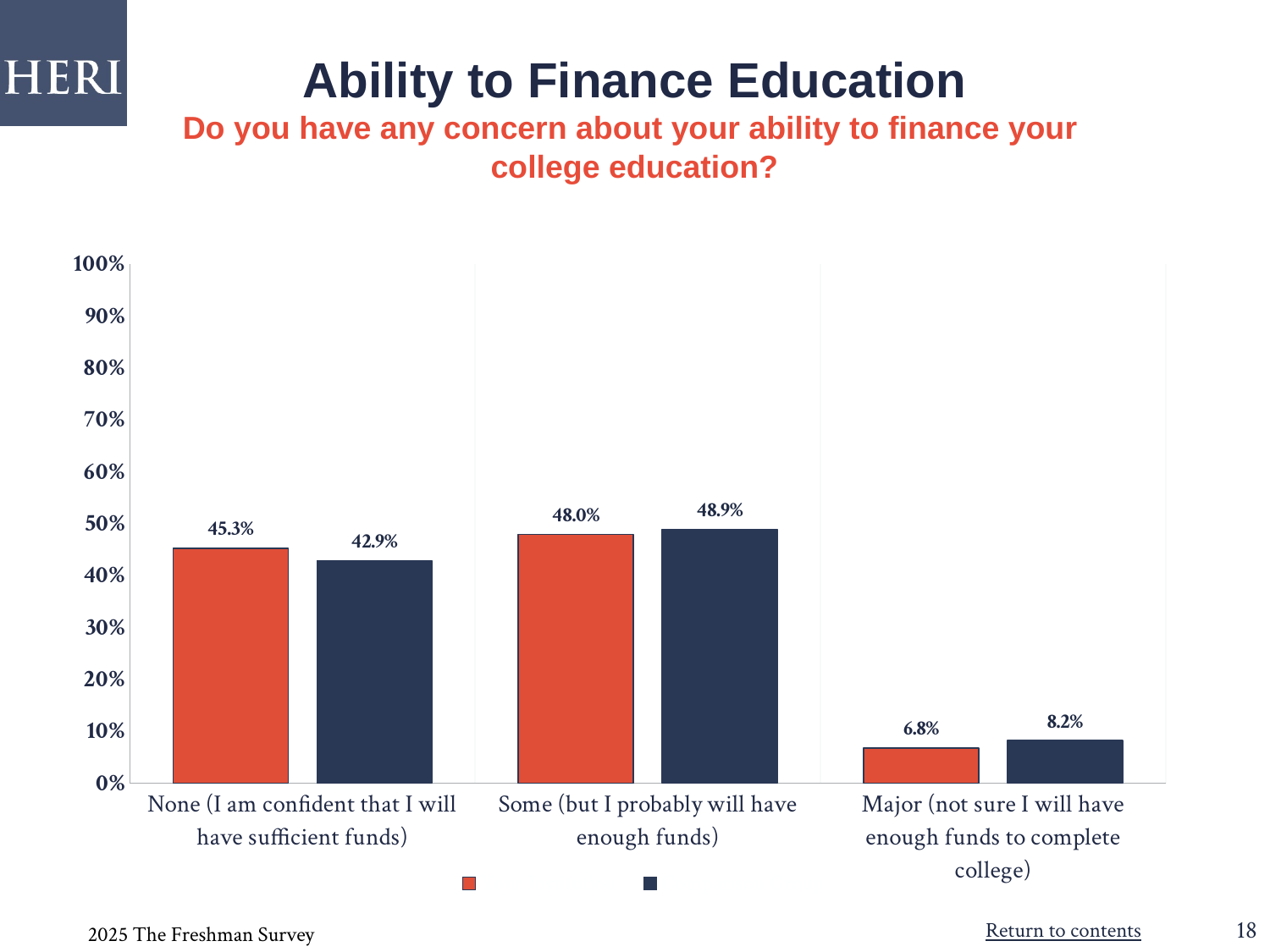

# Ability to Finance Education Do you have any concern about your ability to finance your college education?

### Chart

| Category | Your Institution | Comparison Group |
|---|---|---|
| None (I am confident that I will have sufficient funds) | 0.4525 | 0.42869999999999997 |
| Some (but I probably will have enough funds) | 0.4796 | 0.4891 |
| Major (not sure I will have enough funds to complete college) | 0.0679 | 0.08220000000000001 |
2025 The Freshman Survey
Return to contents
18